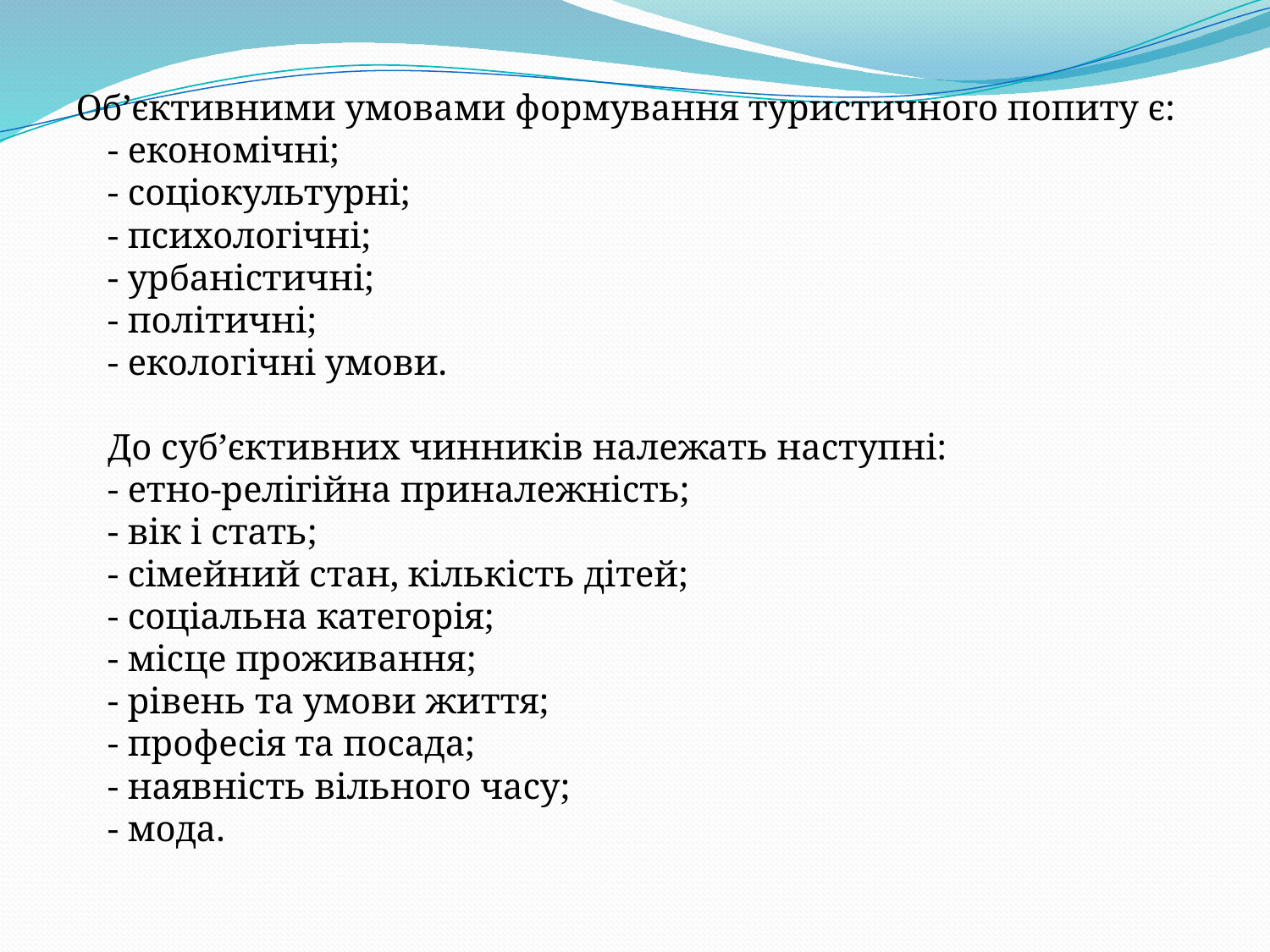

Об’єктивними умовами формування туристичного попиту є: 
- економічні; 
- соціокультурні; 
- психологічні; 
- урбаністичні; 
- політичні; 
- екологічні умови. 
До суб’єктивних чинників належать наступні: 
- етно-релігійна приналежність; 
- вік і стать; 
- сімейний стан, кількість дітей; 
- соціальна категорія; 
- місце проживання; 
- рівень та умови життя; 
- професія та посада; 
- наявність вільного часу; 
- мода.